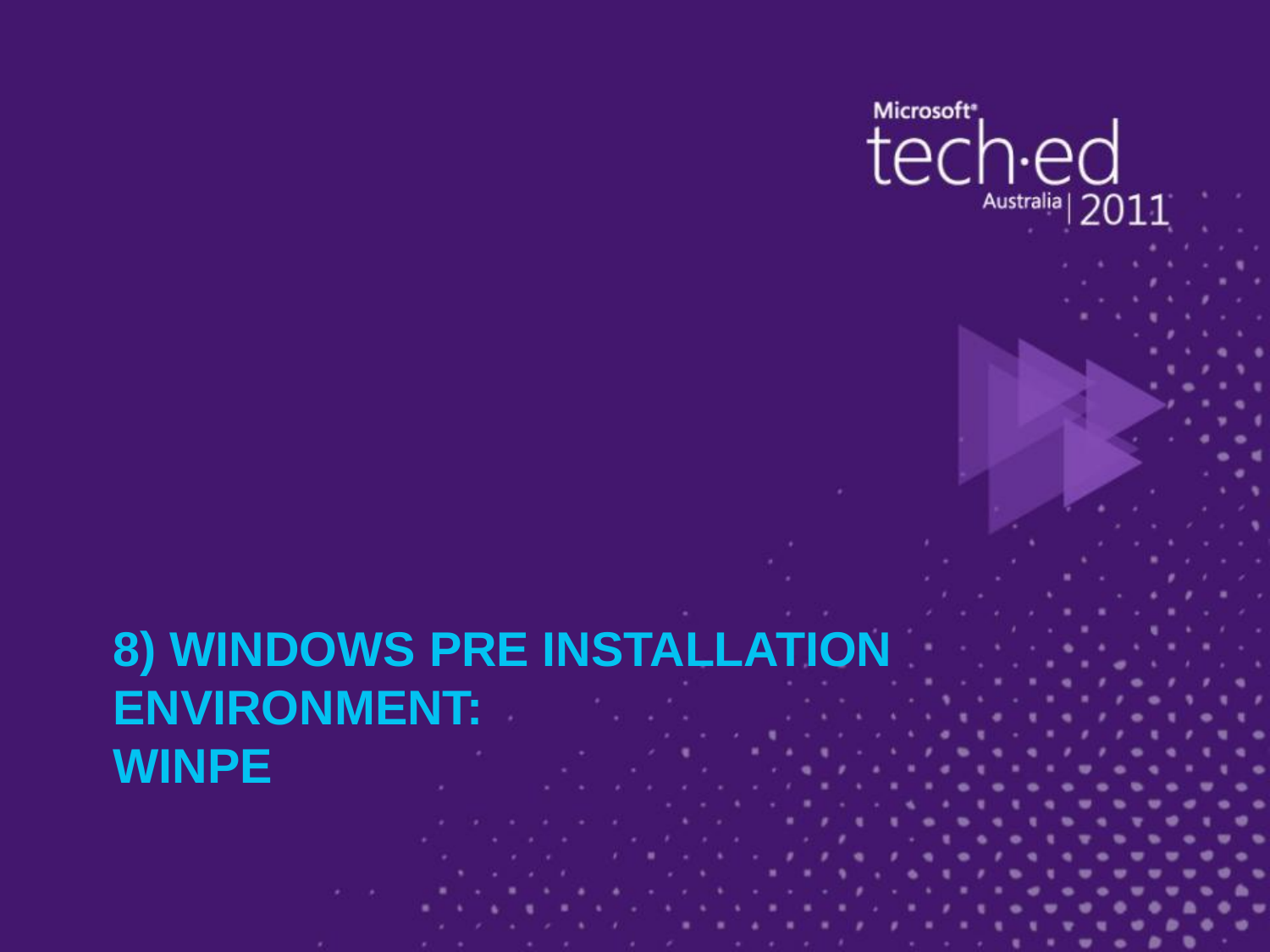

# 8) Windows Pre Installation Environment: WinPE